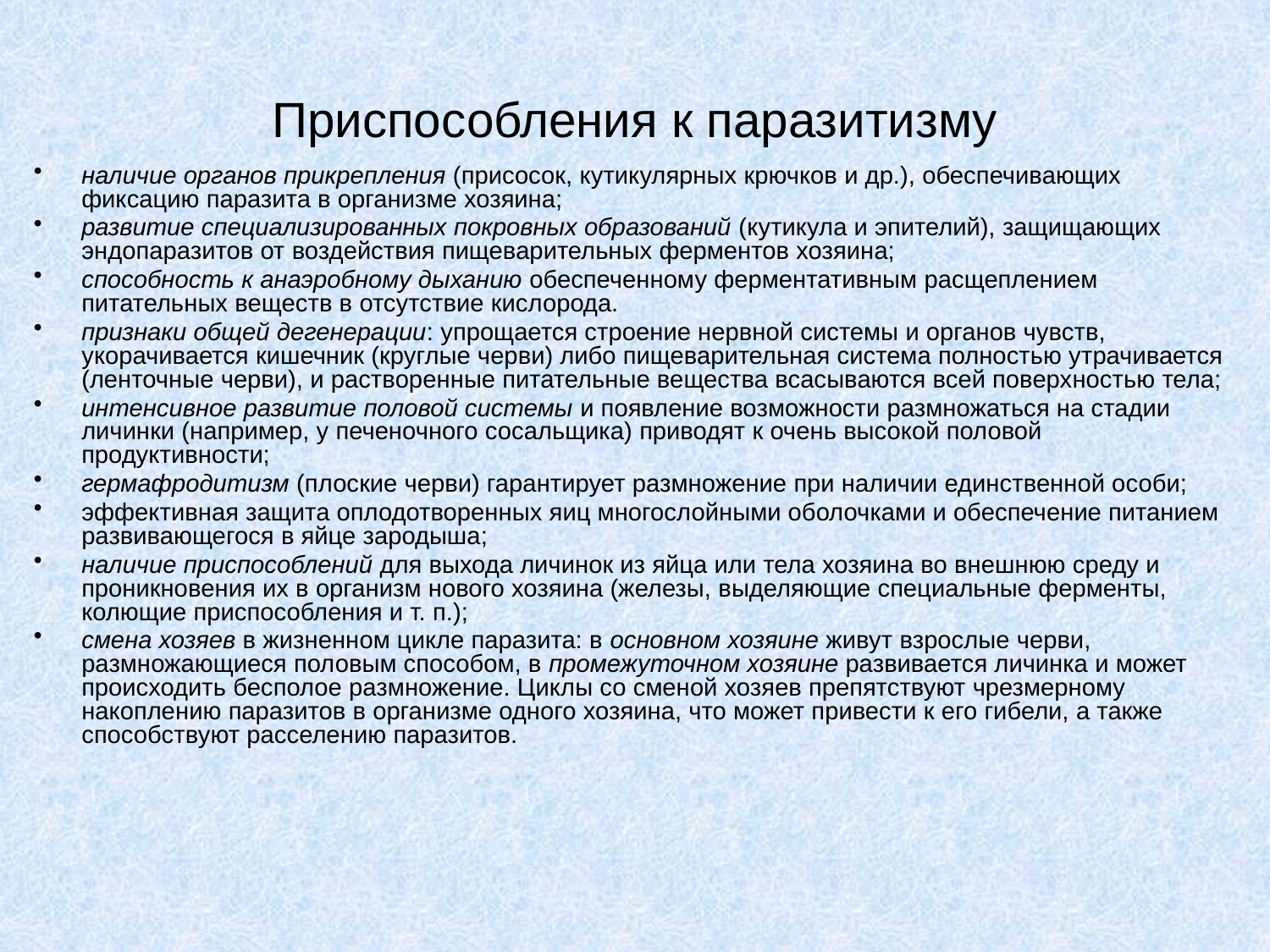

# Приспособления к паразитизму
наличие органов прикрепления (присосок, кутикулярных крючков и др.), обеспечивающих фиксацию паразита в организме хозяина;
развитие специализированных покровных образований (кутикула и эпителий), защищающих эндопаразитов от воздействия пищеварительных ферментов хозяина;
способность к анаэробному дыханию обеспеченному ферментативным расщеплением питательных веществ в отсутствие кислорода.
признаки общей дегенерации: упрощается строение нервной системы и органов чувств, укорачивается кишечник (круглые черви) либо пищеварительная система полностью утрачивается (ленточные черви), и растворенные питательные вещества всасываются всей поверхностью тела;
интенсивное развитие половой системы и появление возможности размножаться на стадии личинки (например, у печеночного сосальщика) приводят к очень высокой половой продуктивности;
гермафродитизм (плоские черви) гарантирует размножение при наличии единственной особи;
эффективная защита оплодотворенных яиц многослойными оболочками и обеспечение питанием развивающегося в яйце зародыша;
наличие приспособлений для выхода личинок из яйца или тела хозяина во внешнюю среду и проникновения их в организм нового хозяина (железы, выделяющие специальные ферменты, колющие приспособления и т. п.);
смена хозяев в жизненном цикле паразита: в основном хозяине живут взрослые черви, размножающиеся половым способом, в промежуточном хозяине развивается личинка и может происходить бесполое размножение. Циклы со сменой хозяев препятствуют чрезмерному накоплению паразитов в организме одного хозяина, что может привести к его гибели, а также способствуют расселению паразитов.